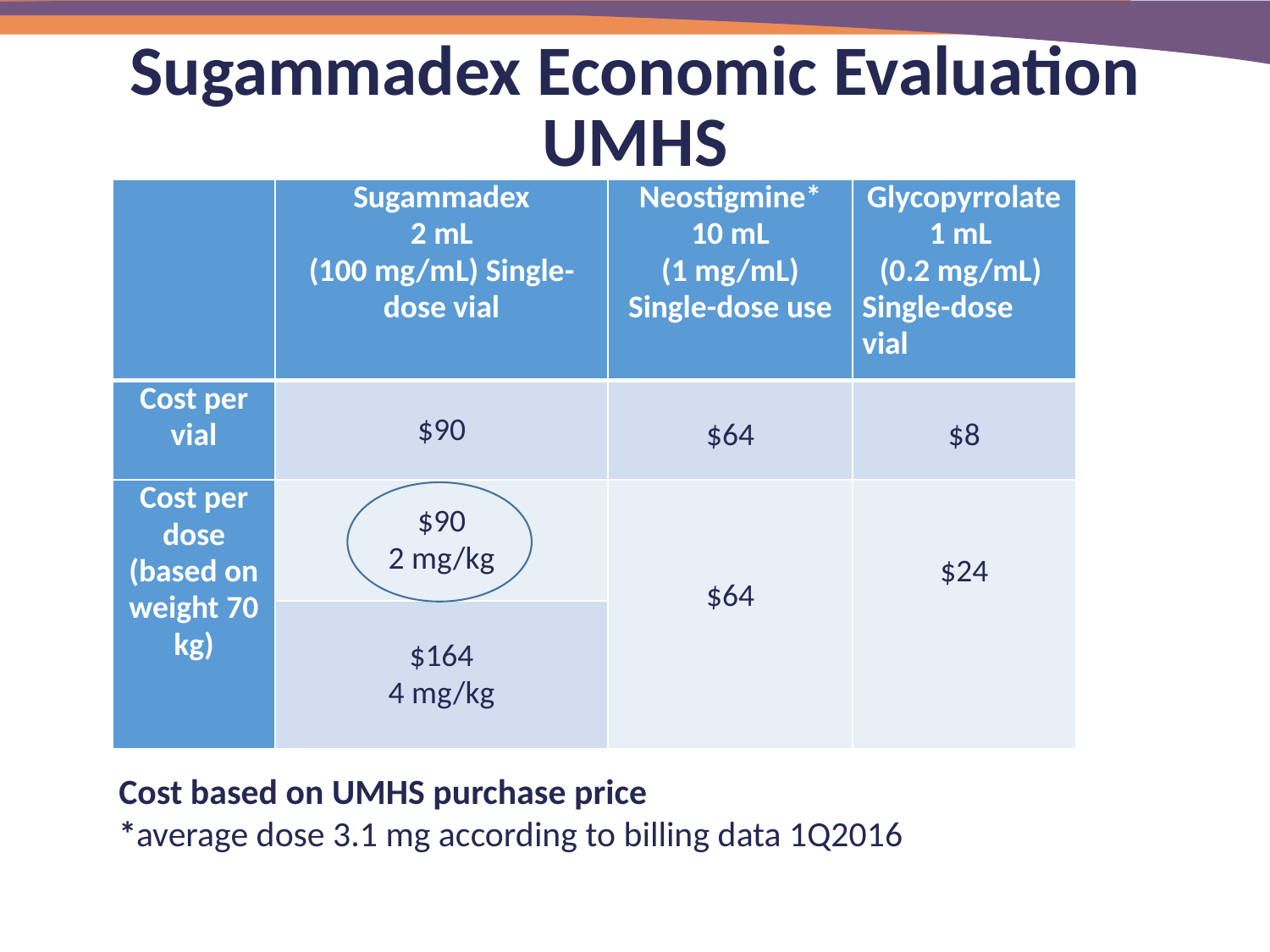

# Sugammadex Economic Evaluation UMHS
|  | Sugammadex 2 mL (100 mg/mL) Single-dose vial | Neostigmine\* 10 mL (1 mg/mL) Single-dose use | Glycopyrrolate 1 mL (0.2 mg/mL) Single-dose vial |
| --- | --- | --- | --- |
| Cost per vial | $90 | $64 | $8 |
| Cost per dose (based on weight 70 kg) | $90 2 mg/kg | $64 | $24 |
|  | $164 4 mg/kg |  |  |

Cost based on UMHS purchase price
*average dose 3.1 mg according to billing data 1Q2016